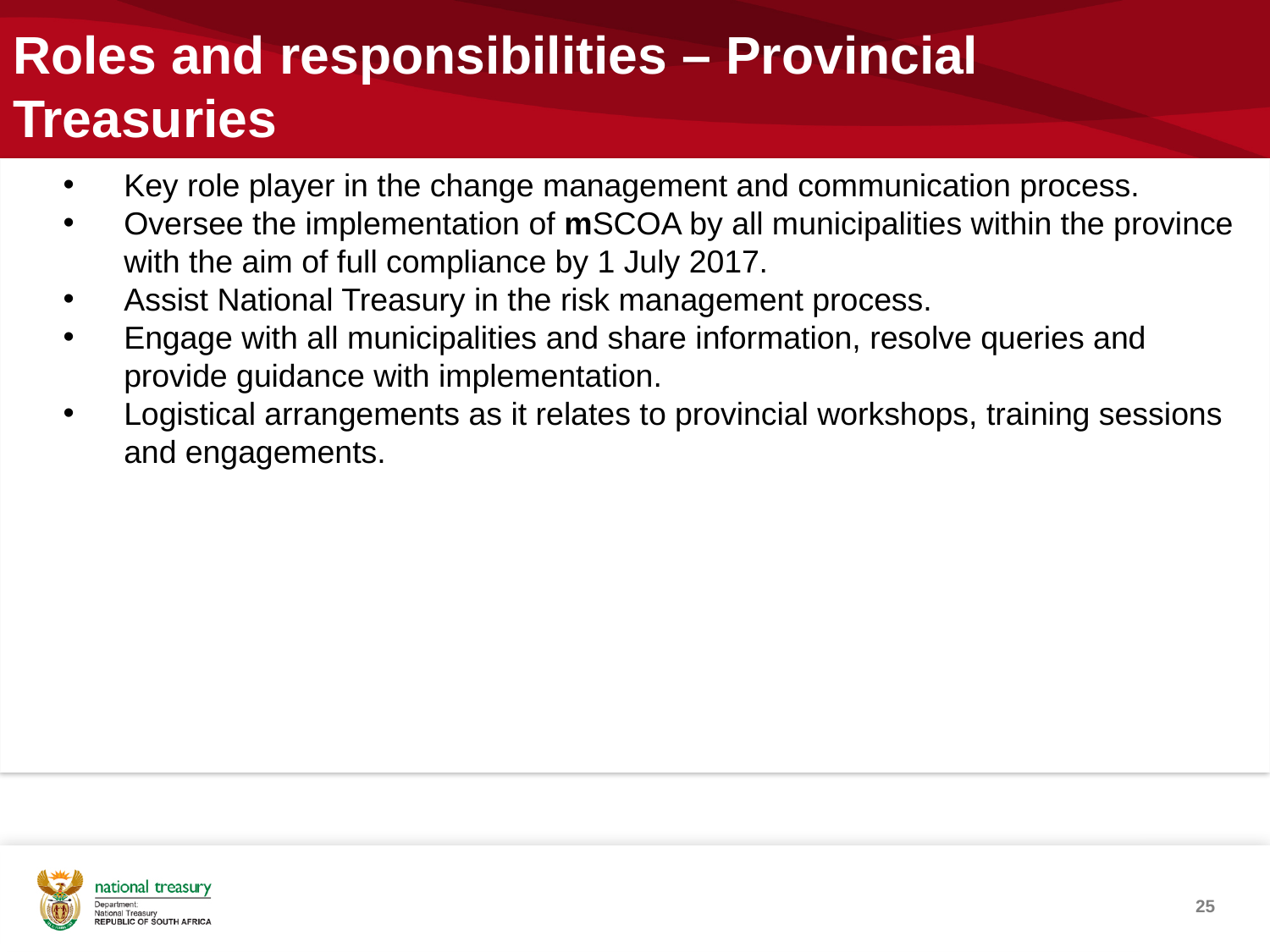

# Roles and responsibilities – Provincial Treasuries
Key role player in the change management and communication process.
Oversee the implementation of mSCOA by all municipalities within the province with the aim of full compliance by 1 July 2017.
Assist National Treasury in the risk management process.
Engage with all municipalities and share information, resolve queries and provide guidance with implementation.
Logistical arrangements as it relates to provincial workshops, training sessions and engagements.

25